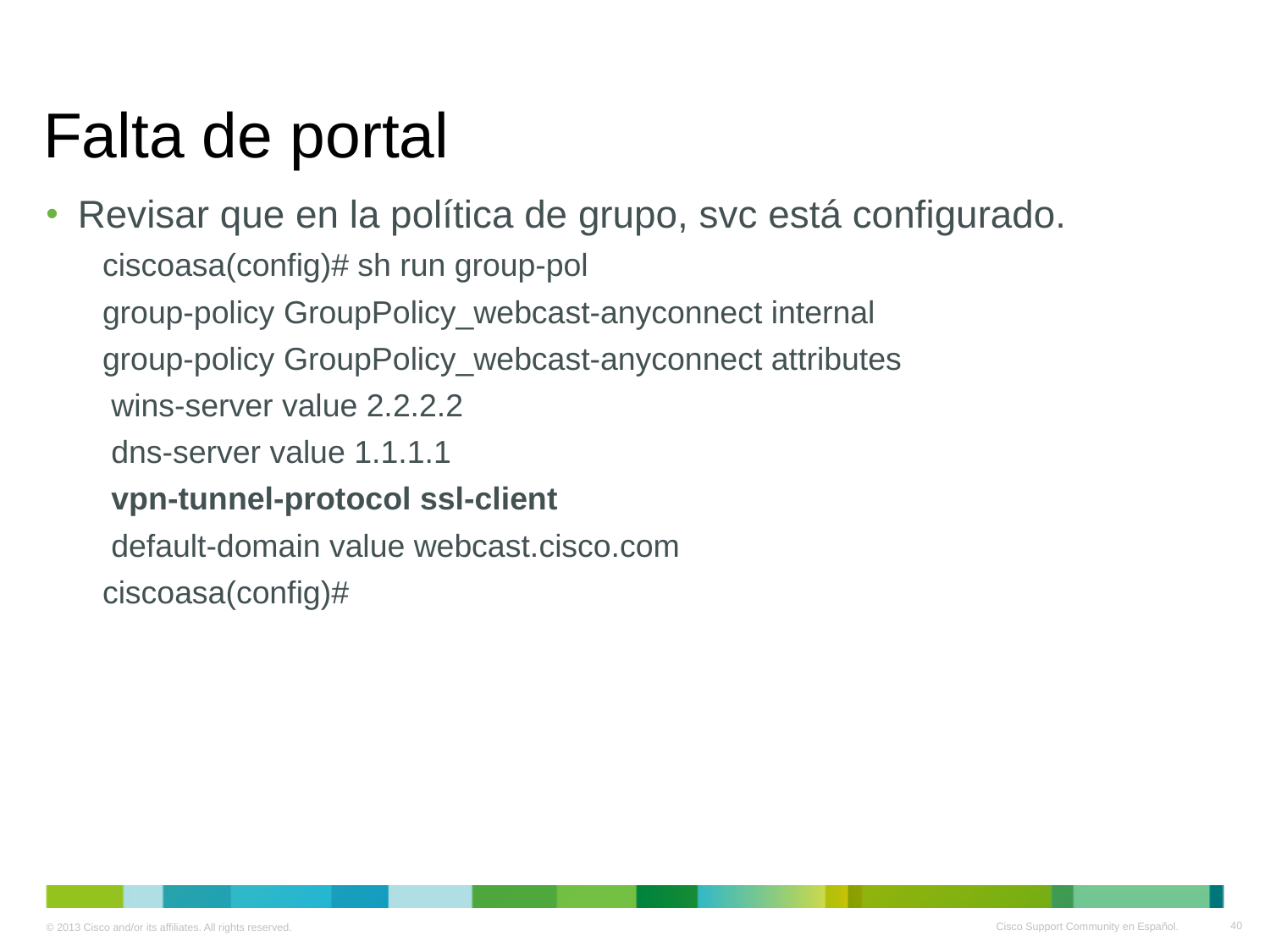

# Falta de portal
Revisar que en la política de grupo, svc está configurado.
ciscoasa(config)# sh run group-pol
group-policy GroupPolicy_webcast-anyconnect internal
group-policy GroupPolicy_webcast-anyconnect attributes
 wins-server value 2.2.2.2
 dns-server value 1.1.1.1
 vpn-tunnel-protocol ssl-client
 default-domain value webcast.cisco.com
ciscoasa(config)#